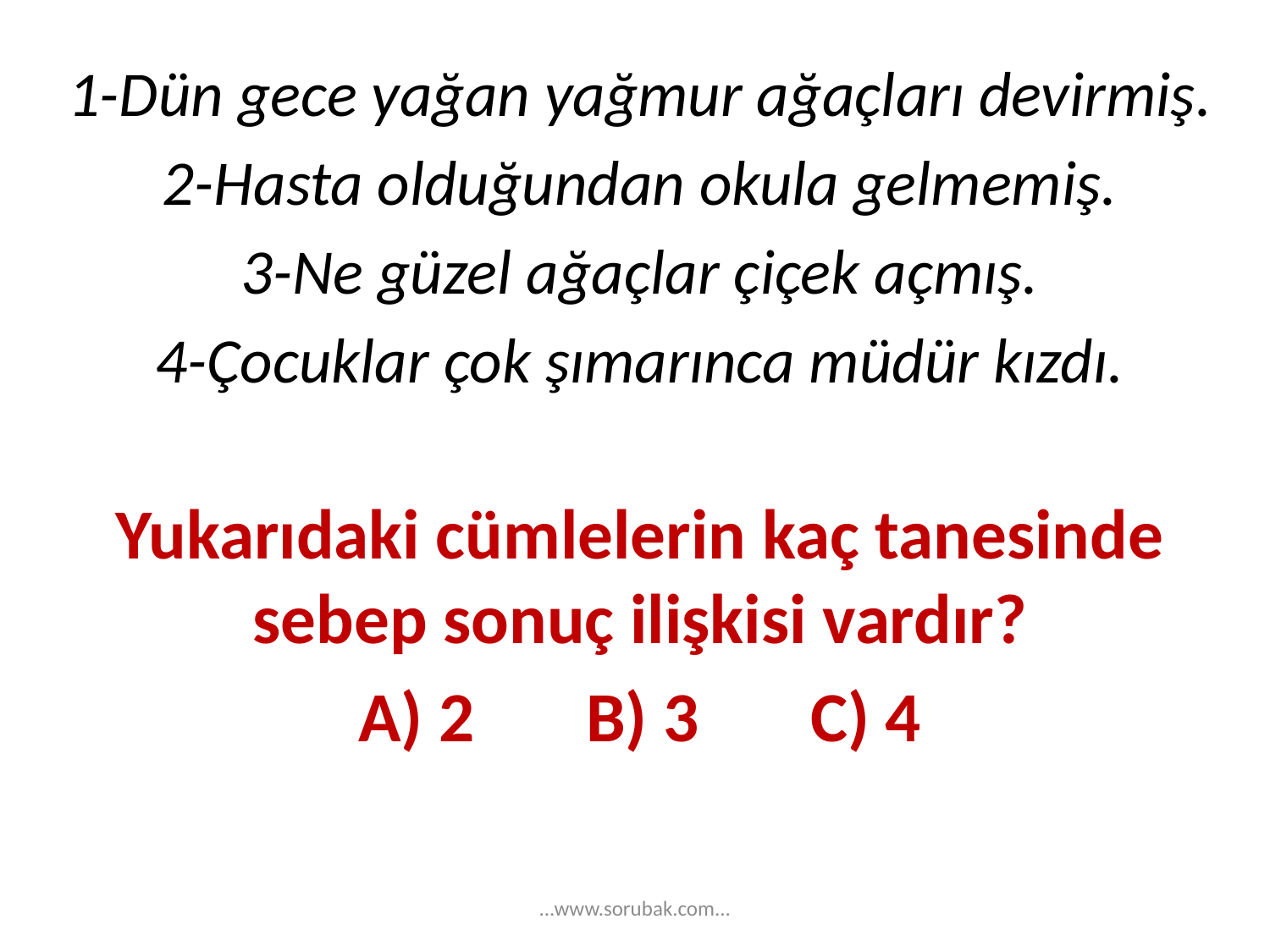

1-Dün gece yağan yağmur ağaçları devirmiş.
2-Hasta olduğundan okula gelmemiş.
3-Ne güzel ağaçlar çiçek açmış.
4-Çocuklar çok şımarınca müdür kızdı.

Yukarıdaki cümlelerin kaç tanesinde sebep sonuç ilişkisi vardır?
A) 2       B) 3       C) 4

...www.sorubak.com...